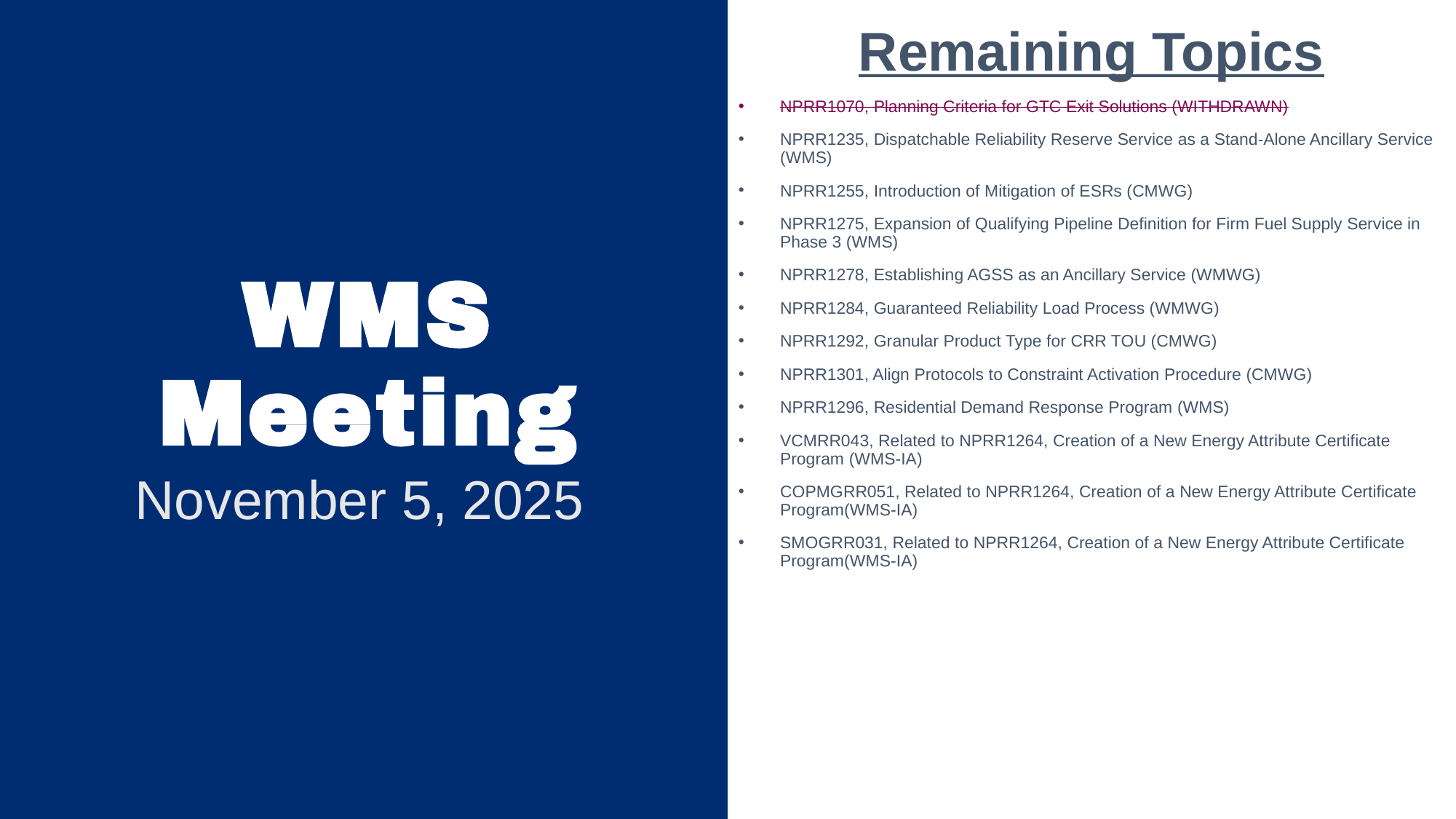

Remaining Topics
NPRR1070, Planning Criteria for GTC Exit Solutions (WITHDRAWN)
NPRR1235, Dispatchable Reliability Reserve Service as a Stand-Alone Ancillary Service (WMS)
NPRR1255, Introduction of Mitigation of ESRs (CMWG)
NPRR1275, Expansion of Qualifying Pipeline Definition for Firm Fuel Supply Service in Phase 3 (WMS)
NPRR1278, Establishing AGSS as an Ancillary Service (WMWG)
NPRR1284, Guaranteed Reliability Load Process (WMWG)
NPRR1292, Granular Product Type for CRR TOU (CMWG)
NPRR1301, Align Protocols to Constraint Activation Procedure (CMWG)
NPRR1296, Residential Demand Response Program (WMS)
VCMRR043, Related to NPRR1264, Creation of a New Energy Attribute Certificate Program (WMS-IA)
COPMGRR051, Related to NPRR1264, Creation of a New Energy Attribute Certificate Program(WMS-IA)
SMOGRR031, Related to NPRR1264, Creation of a New Energy Attribute Certificate Program(WMS-IA)

# WMS Meeting
November 5, 2025